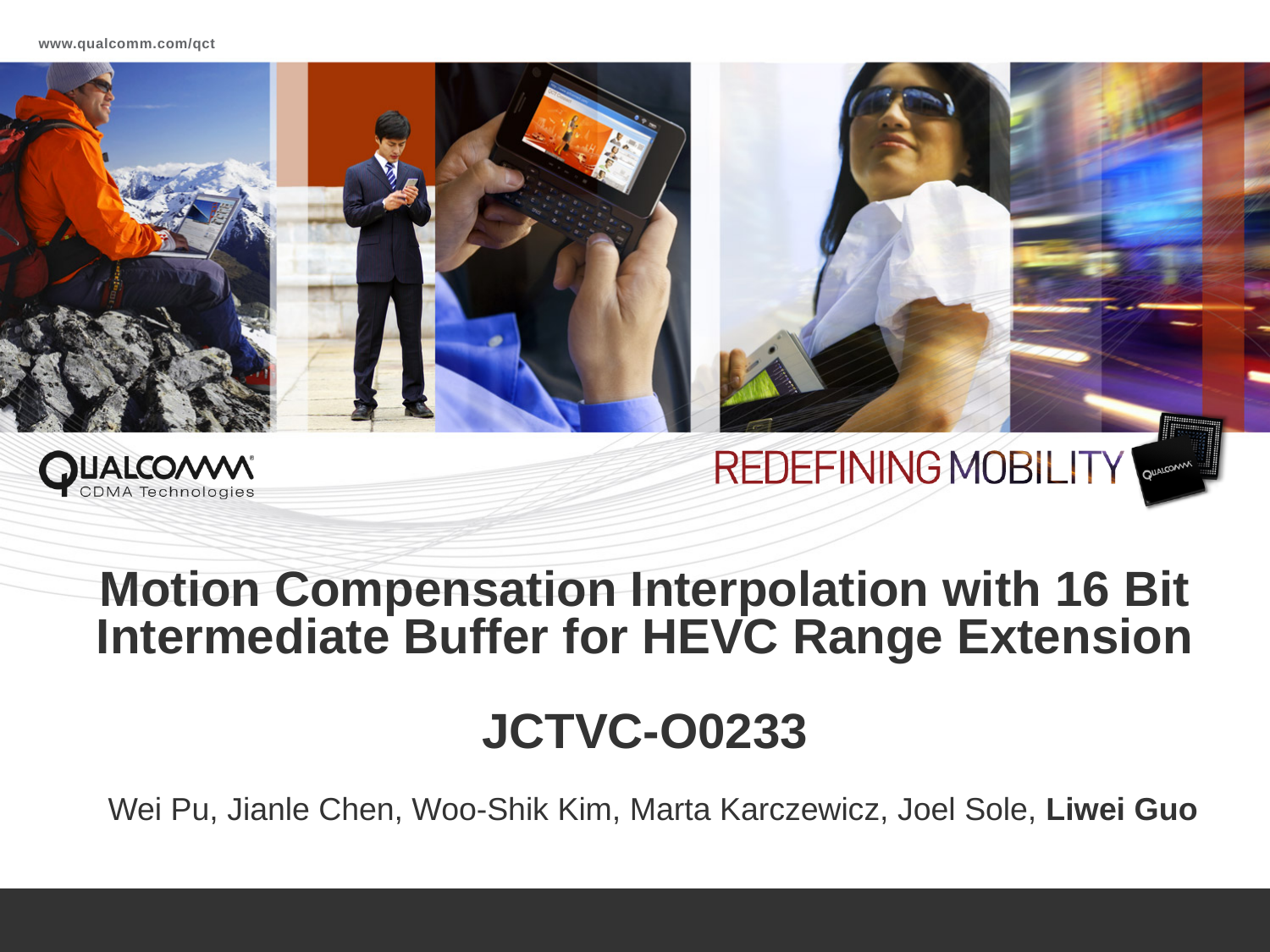

# Motion Compensation Interpolation with 16 Bit Intermediate Buffer for HEVC Range Extension JCTVC-O0233
Wei Pu, Jianle Chen, Woo-Shik Kim, Marta Karczewicz, Joel Sole, Liwei Guo